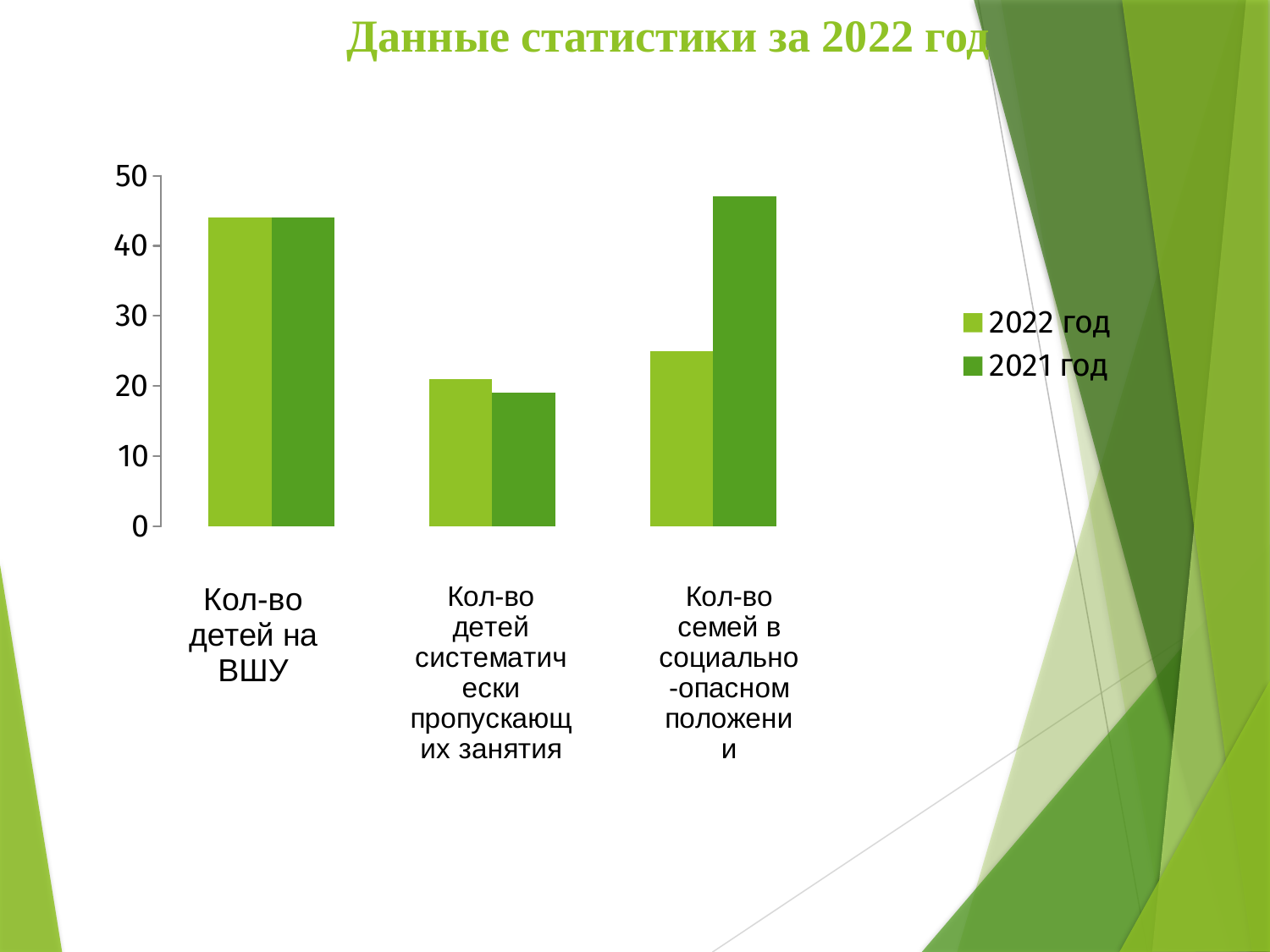

# Данные статистики за 2022 год

### Chart

| Category | 2022 год | 2021 год |
|---|---|---|
| на ВШУ | 44.0 | 44.0 |
| систематически пропускающие | 21.0 | 19.0 |
| семьи в социально-опасном положении | 25.0 | 47.0 |